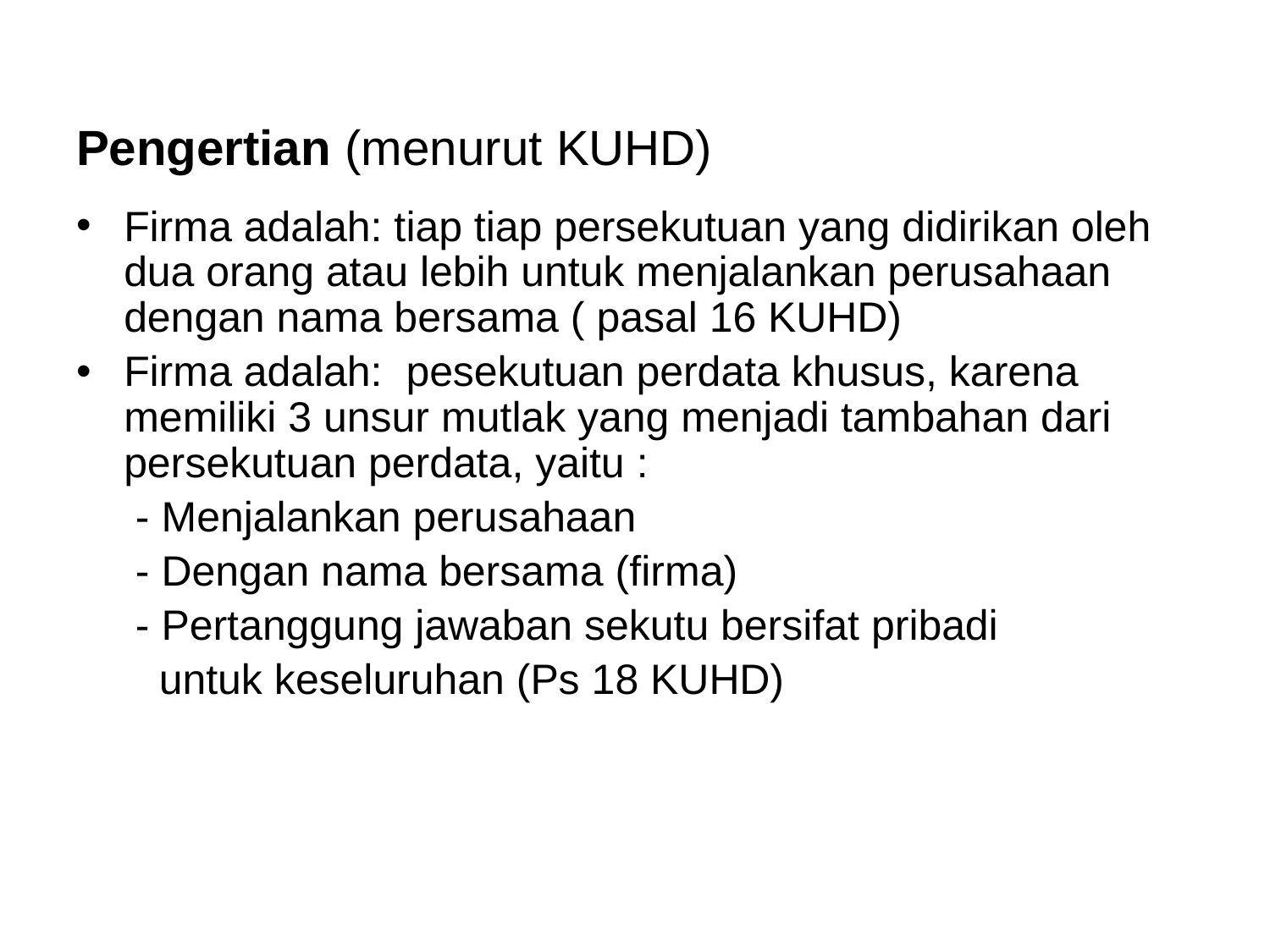

Pengertian (menurut KUHD)

Firma adalah: tiap tiap persekutuan yang didirikan oleh dua orang atau lebih untuk menjalankan perusahaan dengan nama bersama ( pasal 16 KUHD)
Firma adalah:  pesekutuan perdata khusus, karena memiliki 3 unsur mutlak yang menjadi tambahan dari persekutuan perdata, yaitu :
     - Menjalankan perusahaan
     - Dengan nama bersama (firma)
     - Pertanggung jawaban sekutu bersifat pribadi
       untuk keseluruhan (Ps 18 KUHD)